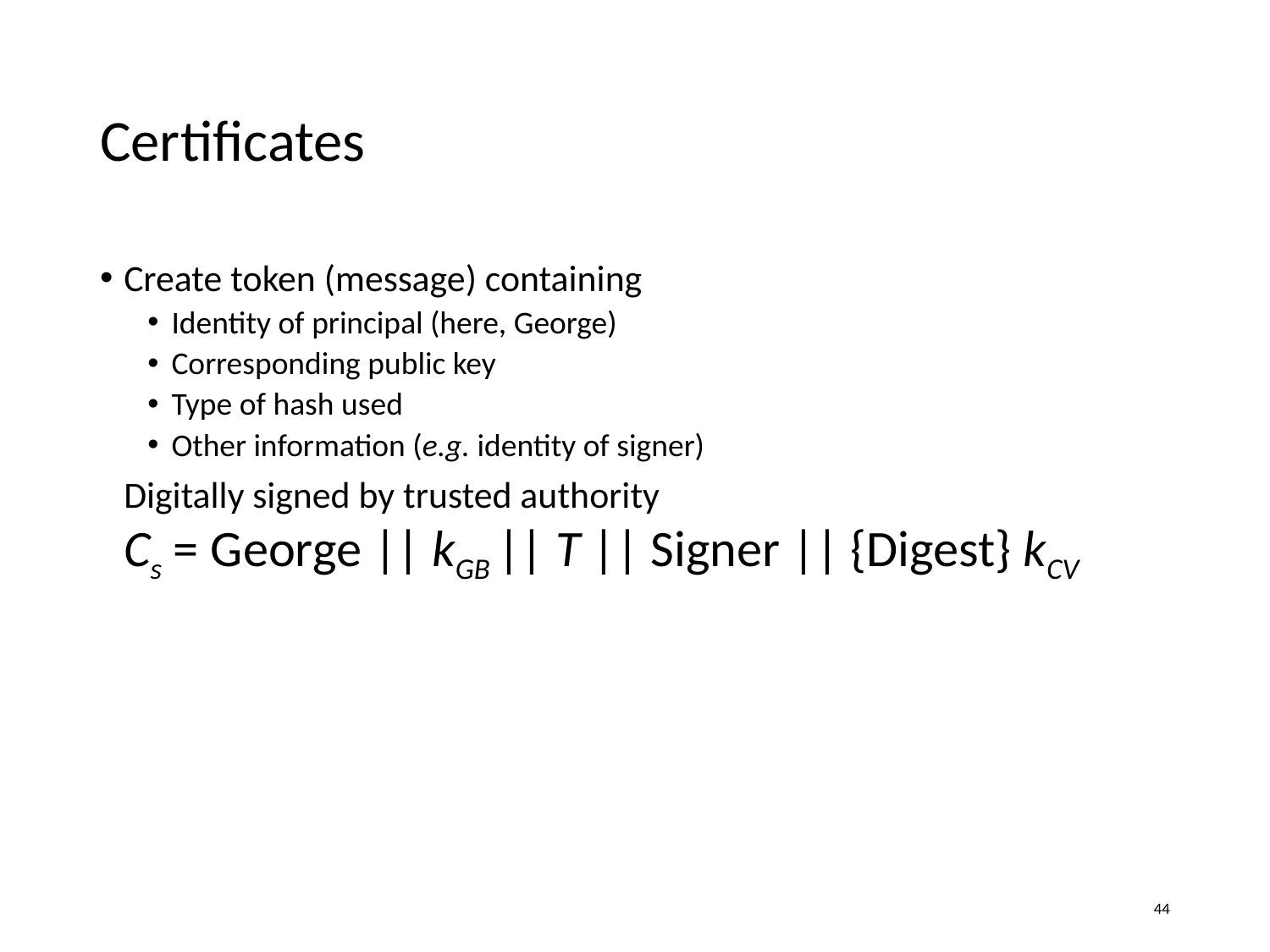

# Certificates
Create token (message) containing
Identity of principal (here, George)
Corresponding public key
Type of hash used
Other information (e.g. identity of signer)
	Digitally signed by trusted authority
Cs = George || kGB || T || Signer || {Digest} kCV
44